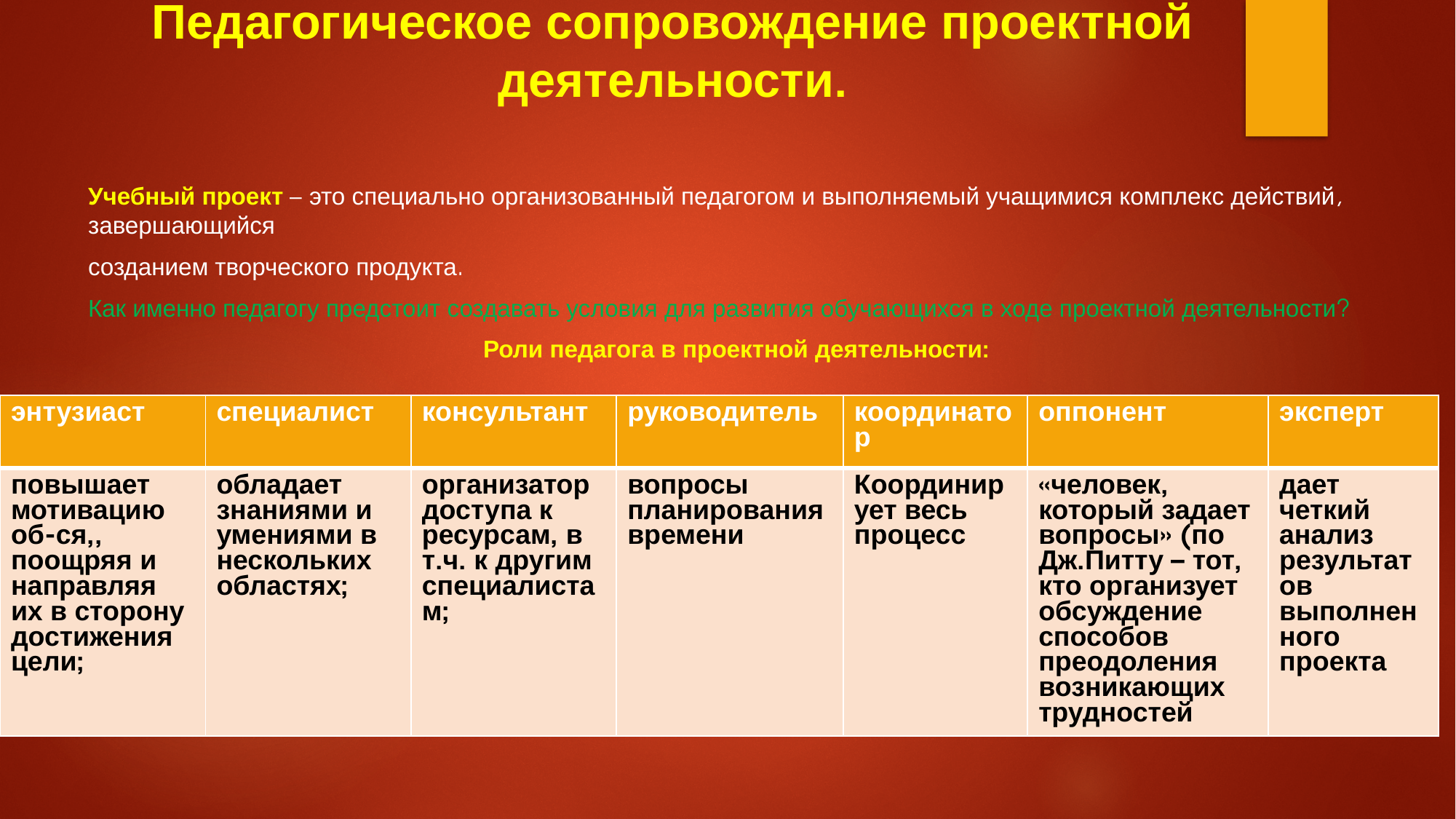

# Педагогическое сопровождение проектной деятельности.
Учебный проект – это специально организованный педагогом и выполняемый учащимися комплекс действий, завершающийся
созданием творческого продукта.
Как именно педагогу предстоит создавать условия для развития обучающихся в ходе проектной деятельности?
Роли педагога в проектной деятельности:

| энтузиаст | специалист | консультант | руководитель | координатор | оппонент | эксперт |
| --- | --- | --- | --- | --- | --- | --- |
| повышает мотивацию об-ся,, поощряя и направляя их в сторону достижения цели; | обладает знаниями и умениями в нескольких областях; | организатор доступа к ресурсам, в т.ч. к другим специалистам; | вопросы планирования времени | Координирует весь процесс | «человек, который задает вопросы» (по Дж.Питту – тот, кто организует обсуждение способов преодоления возникающих трудностей | дает четкий анализ результатов выполненного проекта |